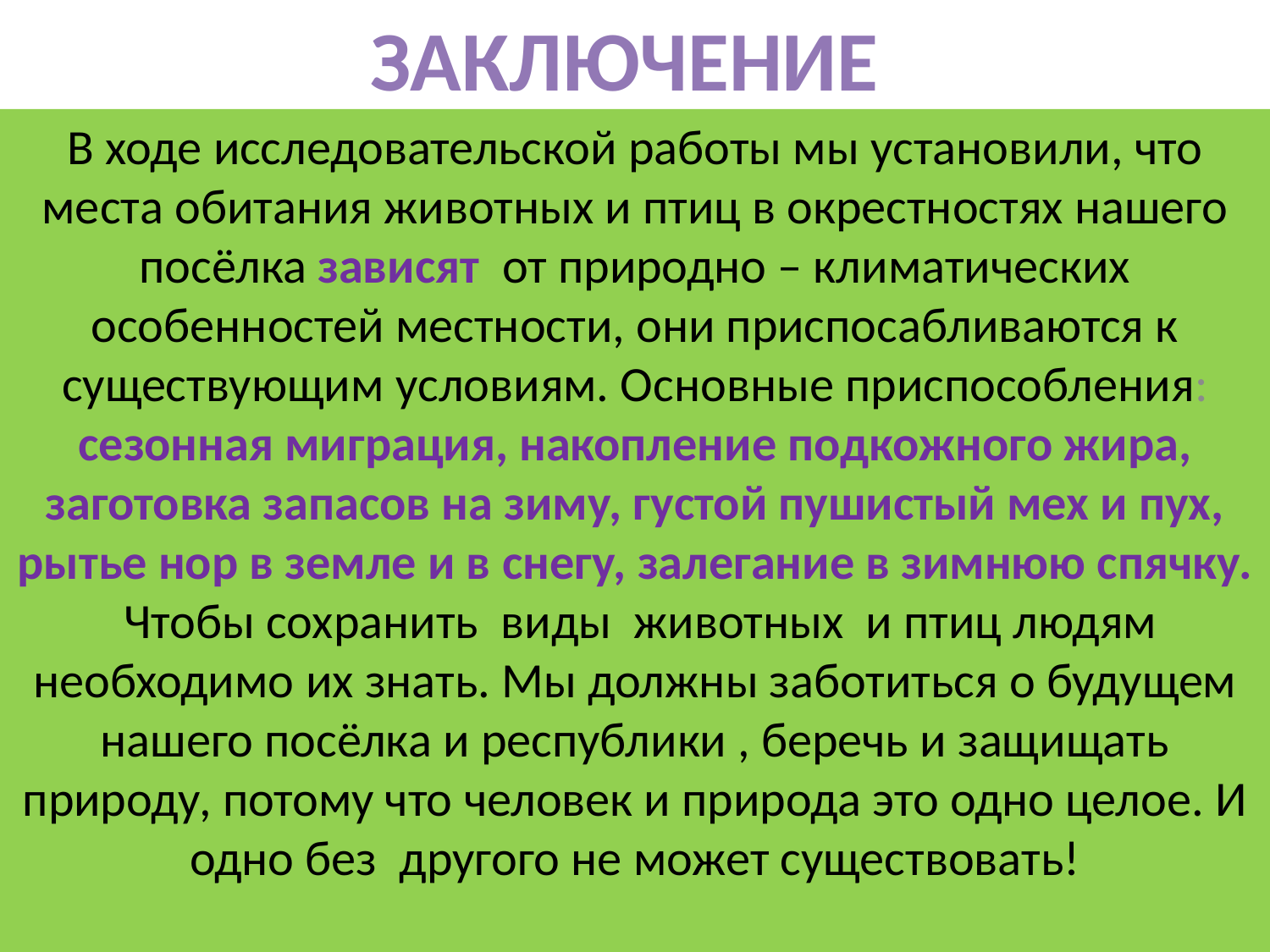

ЗАКЛЮЧЕНИЕ
В ходе исследовательской работы мы установили, что места обитания животных и птиц в окрестностях нашего посёлка зависят  от природно – климатических особенностей местности, они приспосабливаются к существующим условиям. Основные приспособления: сезонная миграция, накопление подкожного жира, заготовка запасов на зиму, густой пушистый мех и пух, рытье нор в земле и в снегу, залегание в зимнюю спячку.  Чтобы сохранить  виды  животных  и птиц людям необходимо их знать. Мы должны заботиться о будущем нашего посёлка и республики , беречь и защищать природу, потому что человек и природа это одно целое. И одно без  другого не может существовать!